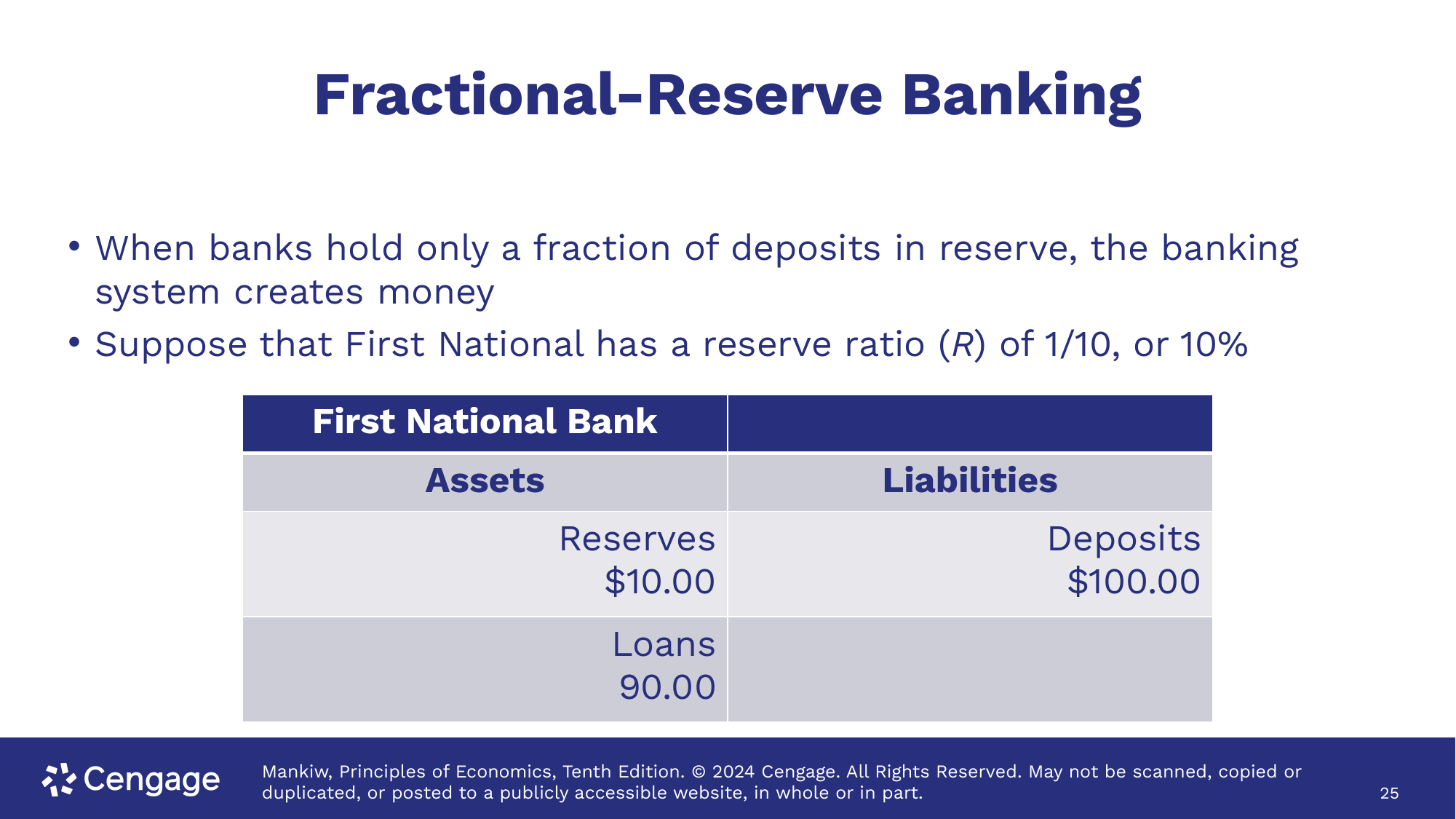

# Fractional‑Reserve Banking
When banks hold only a fraction of deposits in reserve, the banking system creates money
Suppose that First National has a reserve ratio (R) of 1/10, or 10%
| First National Bank |  |
| --- | --- |
| Assets | Liabilities |
| Reserves $10.00 | Deposits $100.00 |
| Loans 90.00 |  |